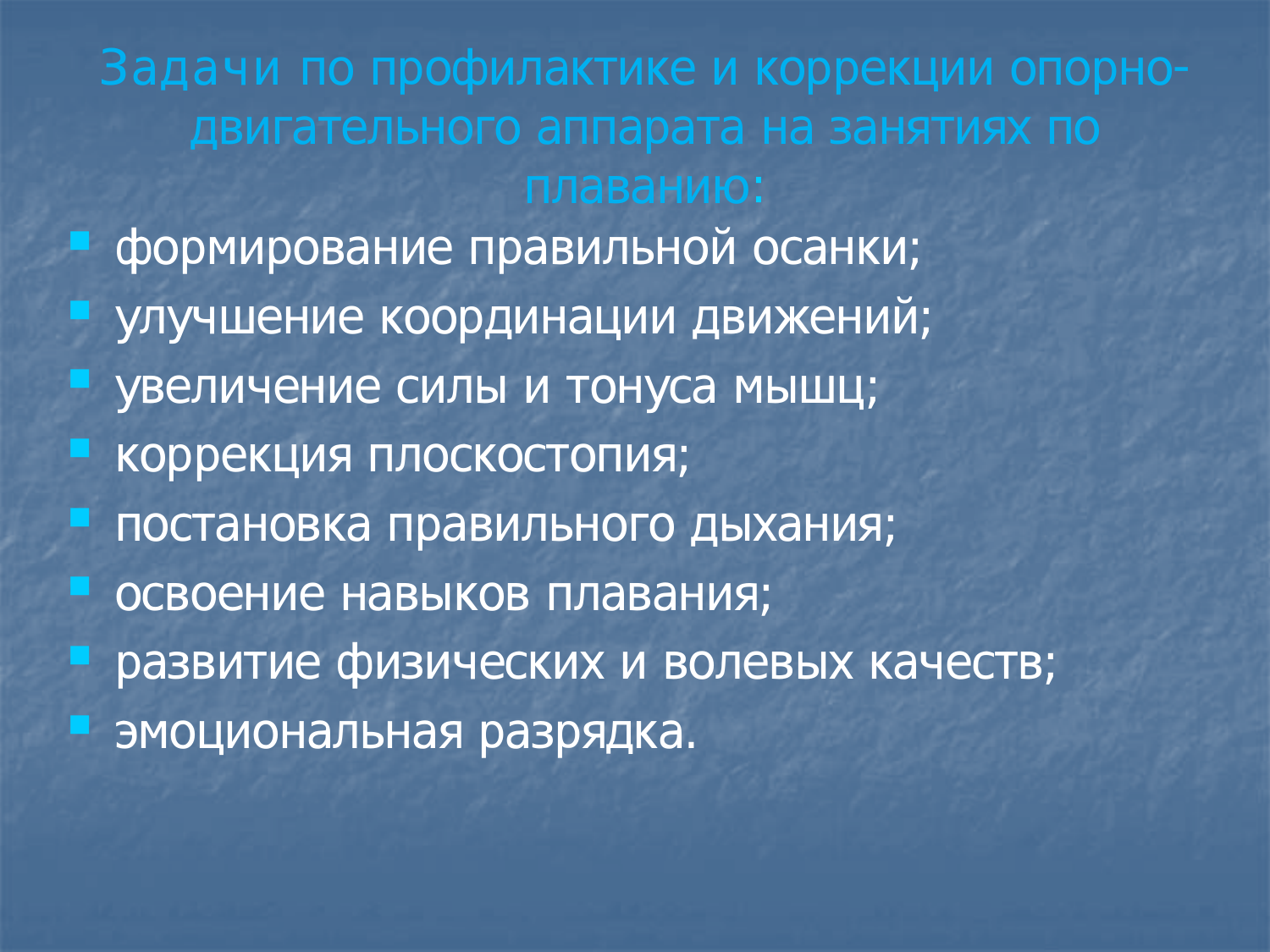

# Задачи по профилактике и коррекции опорно-двигательного аппарата на занятиях по плаванию:

формирование правильной осанки;
улучшение координации движений;
увеличение силы и тонуса мышц;
коррекция плоскостопия;
постановка правильного дыхания;
освоение навыков плавания;
развитие физических и волевых качеств;
эмоциональная разрядка.